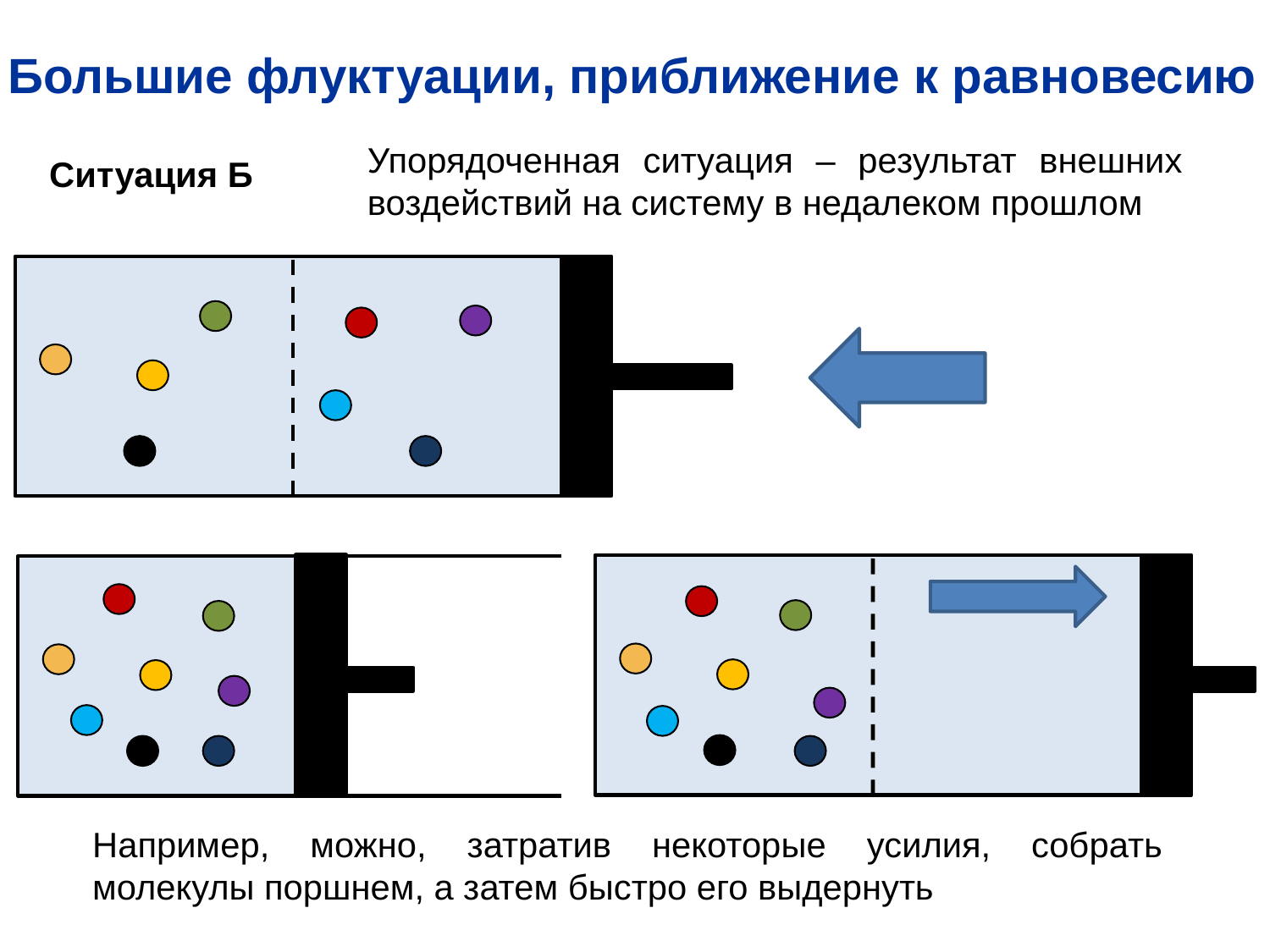

Большие флуктуации, приближение к равновесию
Упорядоченная ситуация – результат внешних воздействий на систему в недалеком прошлом
Ситуация Б

Например, можно, затратив некоторые усилия, собрать молекулы поршнем, а затем быстро его выдернуть